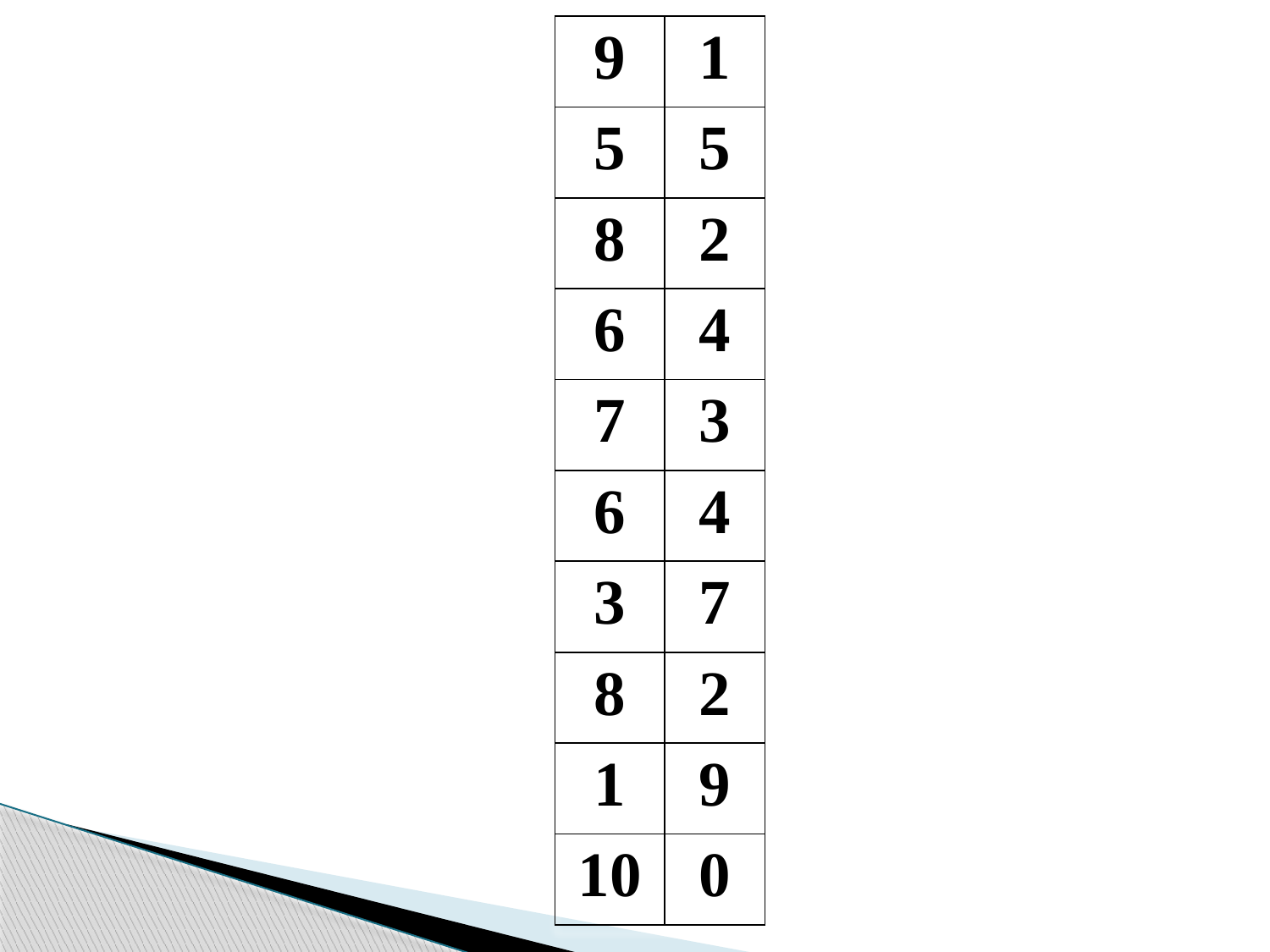

| 9 | 1 |
| --- | --- |
| 5 | 5 |
| 8 | 2 |
| 6 | 4 |
| 7 | 3 |
| 6 | 4 |
| 3 | 7 |
| 8 | 2 |
| 1 | 9 |
| 10 | 0 |